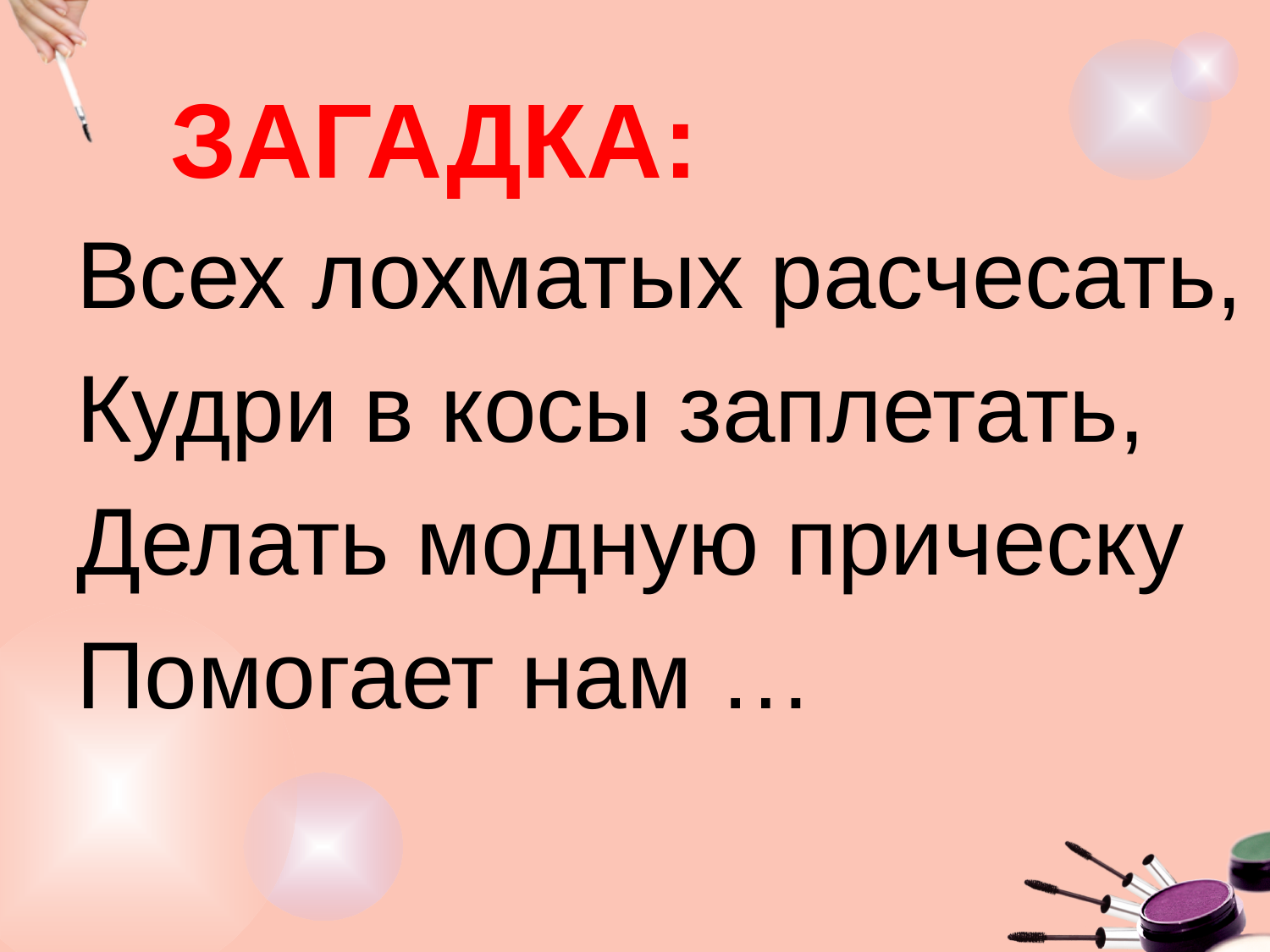

ЗАГАДКА:
Всех лохматых расчесать,
Кудри в косы заплетать,
Делать модную прическу
Помогает нам …